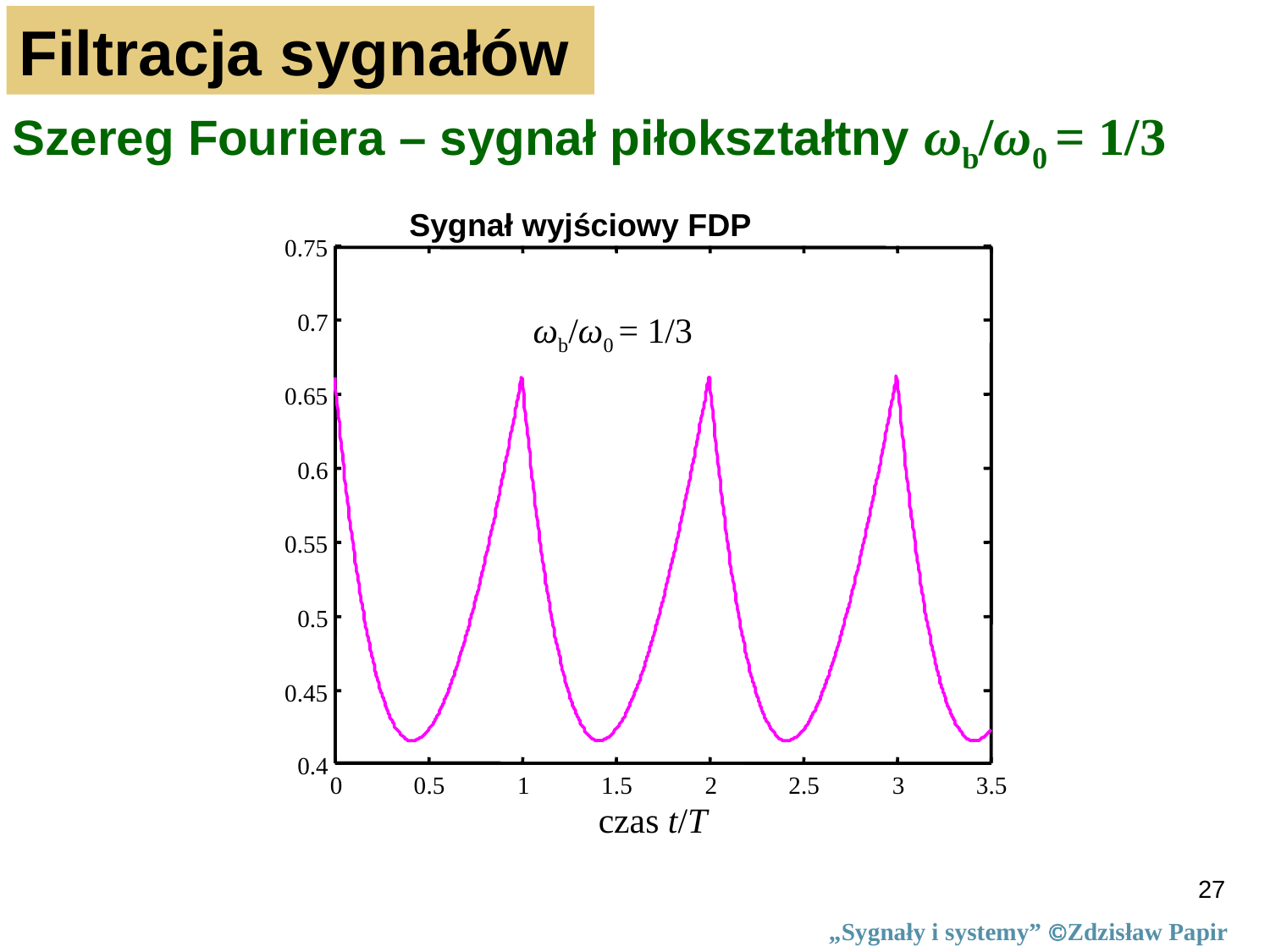

Filtracja sygnałów
Szereg Fouriera – sygnał piłokształtny ωb/ω0 = 1/3

Sygnał wyjściowy FDP
0.75

0.7

0.65

0.6

0.55

0.5

0.45

0.4

0
0.5
1
1.5
2
2.5
3
3.5
czas t/T
ωb/ω0 = 1/3
27
„Sygnały i systemy” ©Zdzisław Papir